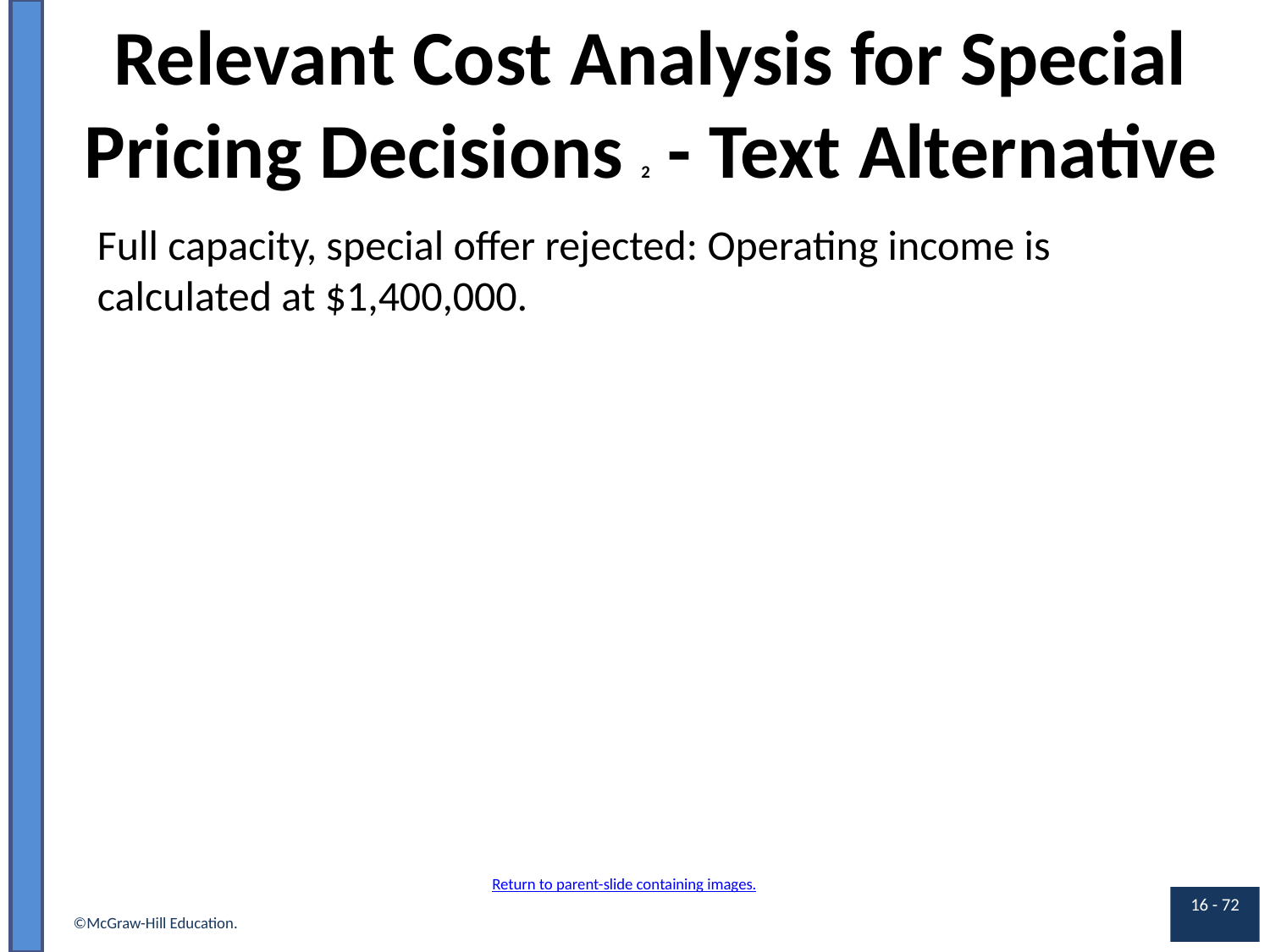

# Relevant Cost Analysis for Special Pricing Decisions 2 - Text Alternative
Full capacity, special offer rejected: Operating income is calculated at $1,400,000.
Return to parent-slide containing images.